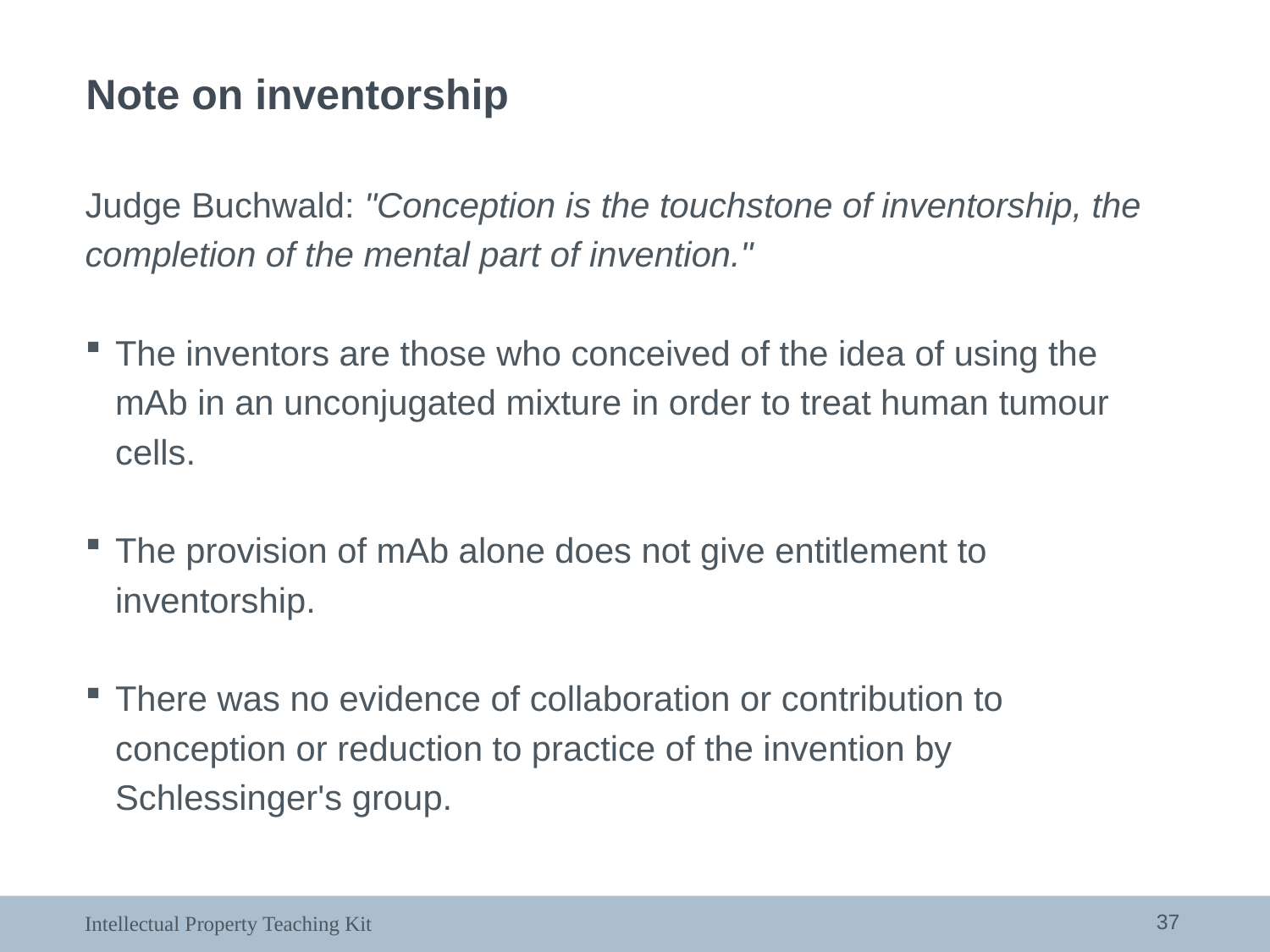

Note on inventorship
Judge Buchwald: "Conception is the touchstone of inventorship, the completion of the mental part of invention."

The inventors are those who conceived of the idea of using the mAb in an unconjugated mixture in order to treat human tumour cells.

The provision of mAb alone does not give entitlement to inventorship.

There was no evidence of collaboration or contribution to conception or reduction to practice of the invention by Schlessinger's group.

37
Intellectual Property Teaching Kit